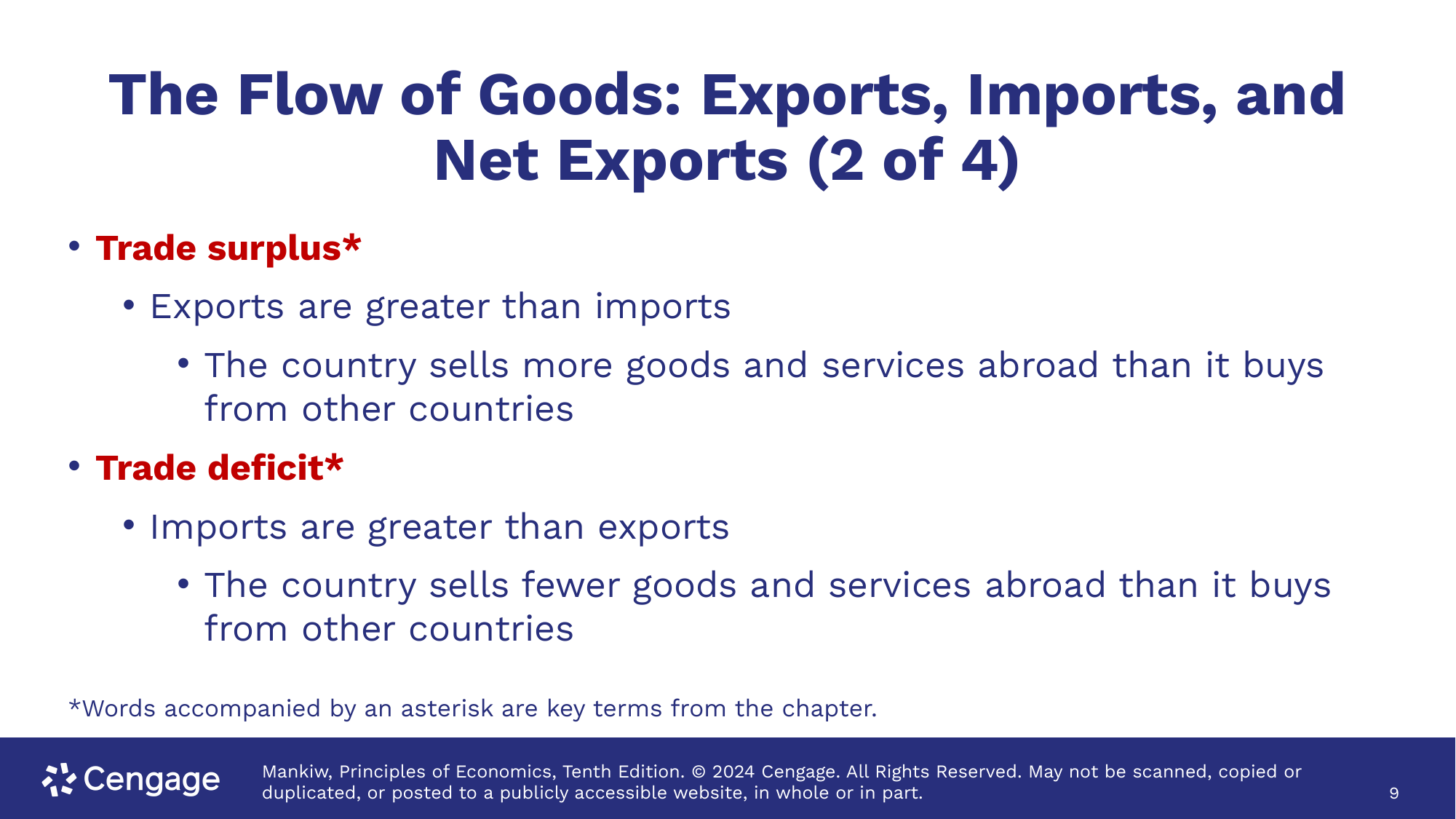

# The Flow of Goods: Exports, Imports, and Net Exports (2 of 4)
Trade surplus*
Exports are greater than imports
The country sells more goods and services abroad than it buys from other countries
Trade deficit*
Imports are greater than exports
The country sells fewer goods and services abroad than it buys from other countries
*Words accompanied by an asterisk are key terms from the chapter.